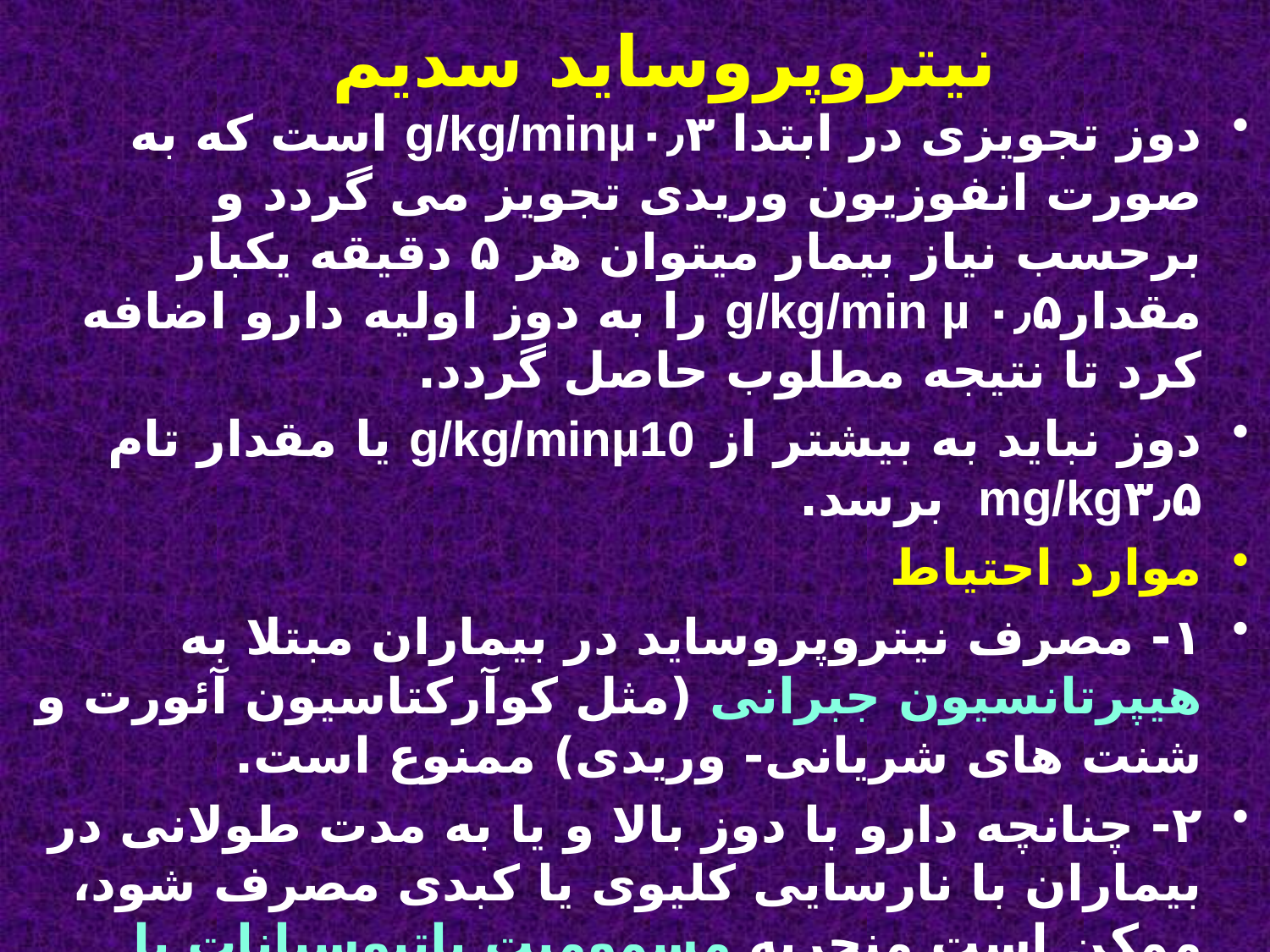

# نیتروپروساید سدیم
دوز تجویزی در ابتدا g/kg/minµ۰٫۳ است که به صورت انفوزیون وریدی تجویز می­ گردد و برحسب نیاز بیمار می­توان هر ۵ دقیقه یکبار مقدارg/kg/min µ ۰٫۵ را به دوز اولیه دارو اضافه کرد تا نتیجه مطلوب حاصل گردد.
دوز نباید به بیشتر از g/kg/minµ10 یا مقدار تام mg/kg۳٫۵  برسد.
موارد احتیاط
۱- مصرف نیتروپروساید در بیماران مبتلا به هیپرتانسیون جبرانی (مثل کوآرکتاسیون آئورت و شنت های شریانی- وریدی) ممنوع است.
۲- چنانچه دارو با دوز بالا و یا به مدت طولانی در بیماران با نارسایی کلیوی یا کبدی مصرف شود، ممکن است منجربه مسمومیت باتیوسیانات یا سیانید گردد.
۳- ↑ اثرات هیپوتانسیو دارو با مصرف بلوک کننده های گانگلیون های عصبی، داروهای بیهوشی و داروهای تضعیف کننده گردش خون